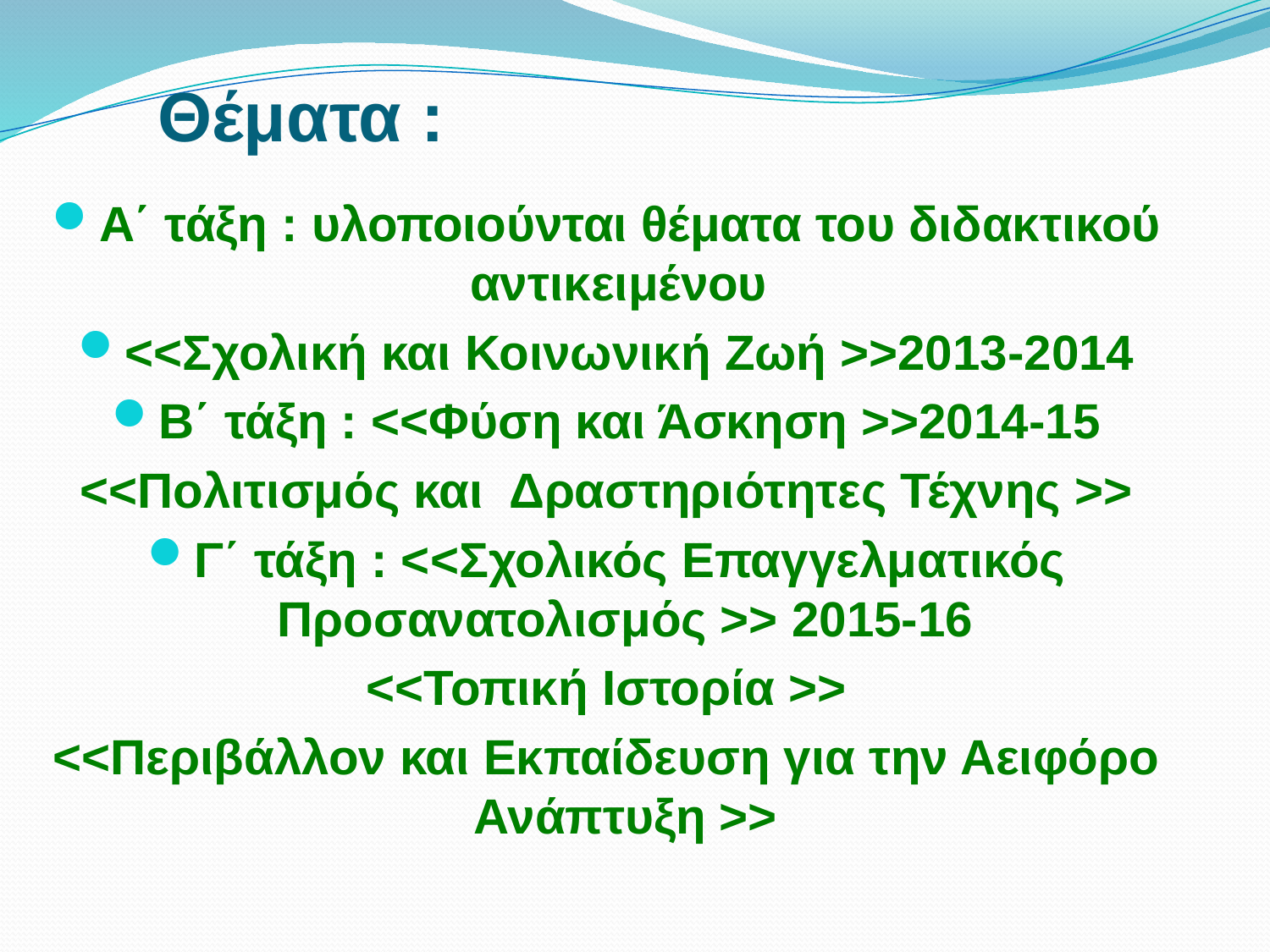

# Θέματα :
Α΄ τάξη : υλοποιούνται θέματα του διδακτικού αντικειμένου
<<Σχολική και Κοινωνική Ζωή >>2013-2014
Β΄ τάξη : <<Φύση και Άσκηση >>2014-15
<<Πολιτισμός και  Δραστηριότητες Τέχνης >>
Γ΄ τάξη : <<Σχολικός Επαγγελματικός Προσανατολισμός >> 2015-16
<<Τοπική Ιστορία >>
<<Περιβάλλον και Εκπαίδευση για την Αειφόρο Ανάπτυξη >>